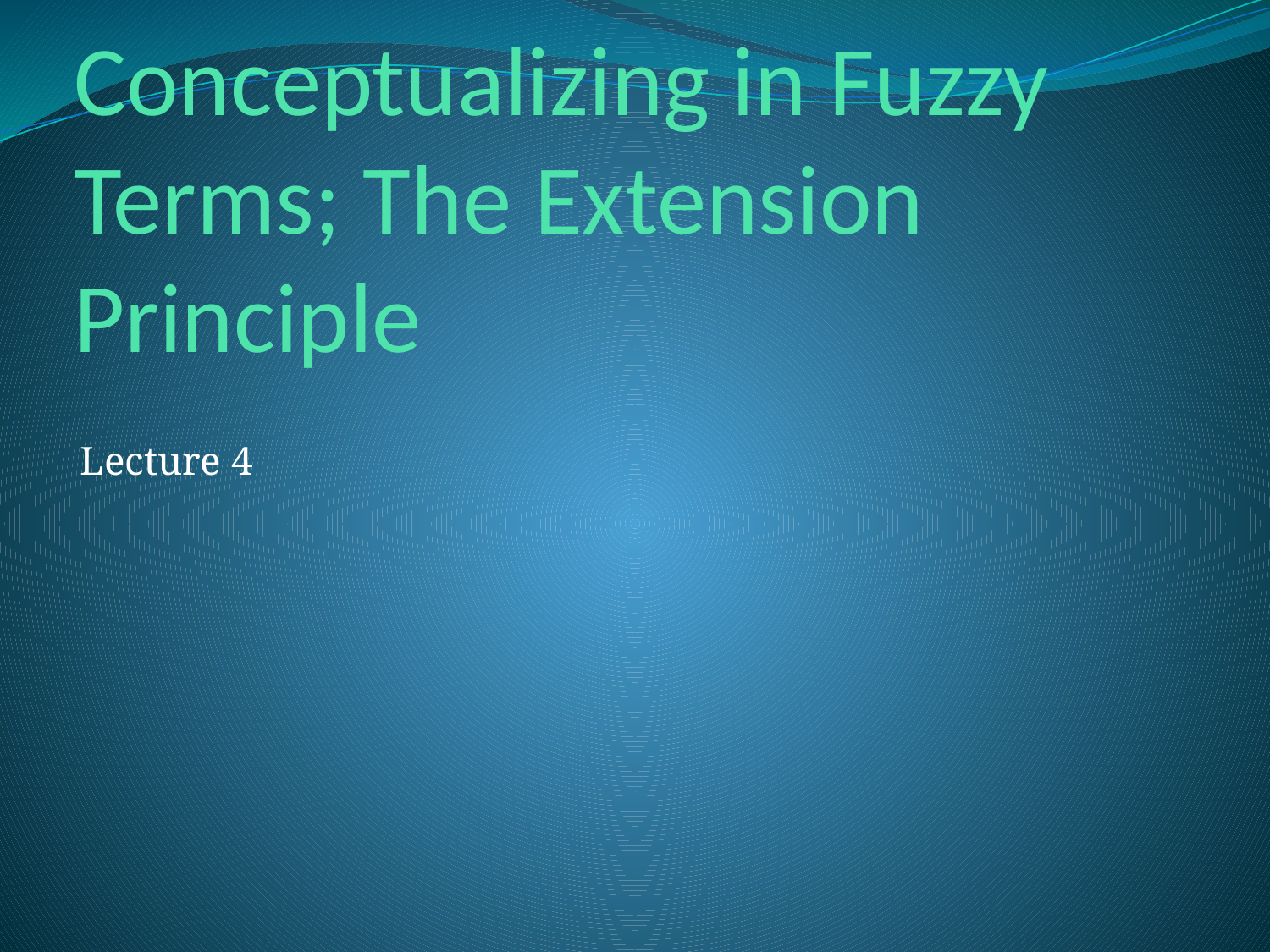

# Conceptualizing in Fuzzy Terms; The Extension Principle

Lecture 4